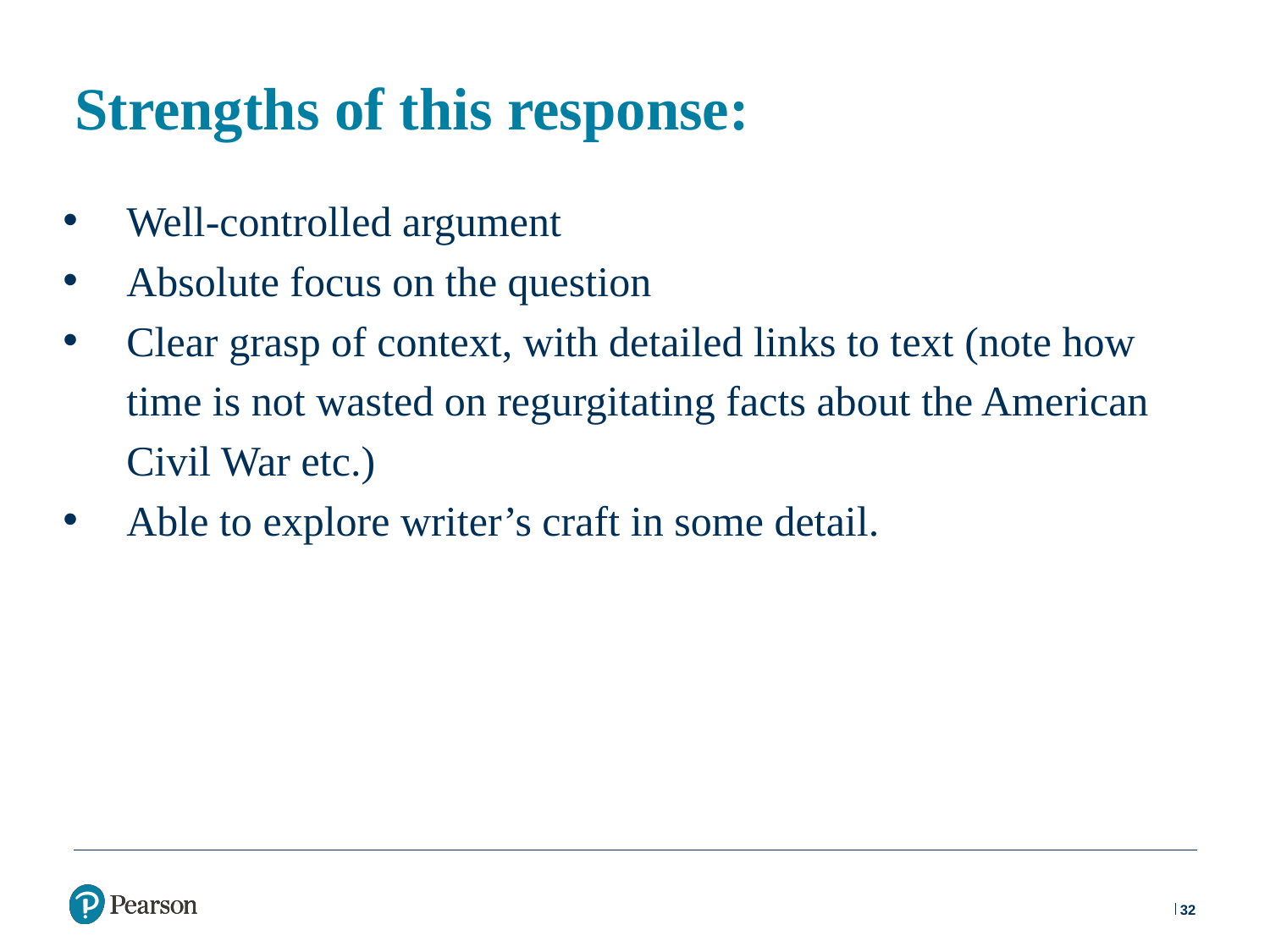

# Strengths of this response:

Well-controlled argument
Absolute focus on the question
Clear grasp of context, with detailed links to text (note how time is not wasted on regurgitating facts about the American Civil War etc.)
Able to explore writer’s craft in some detail.

32